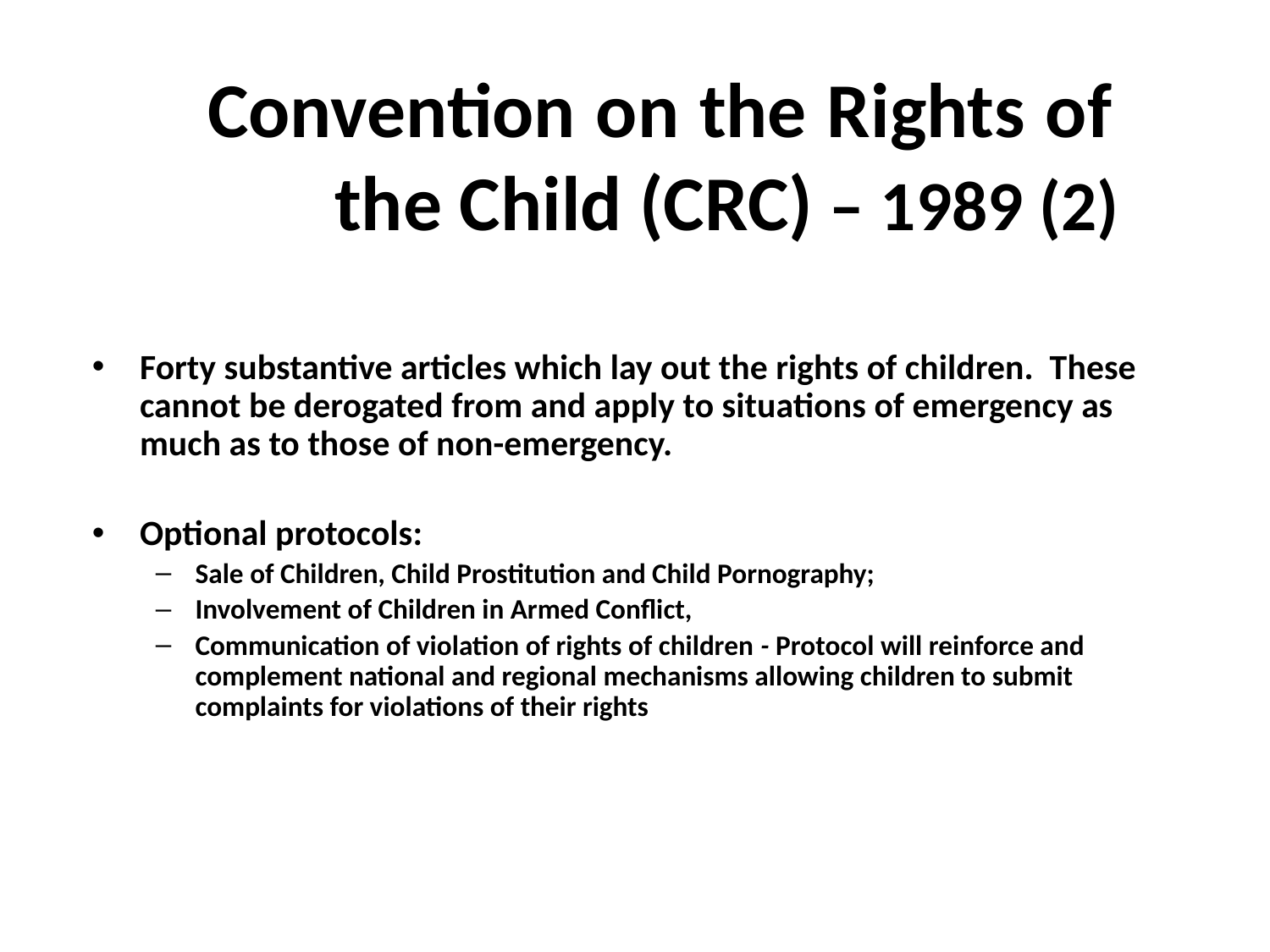

Convention on the Rights of     	the Child (CRC) – 1989 (2)

Forty substantive articles which lay out the rights of children.  These cannot be derogated from and apply to situations of emergency as much as to those of non-emergency.

Optional protocols:
Sale of Children, Child Prostitution and Child Pornography;
Involvement of Children in Armed Conflict,
Communication of violation of rights of children - Protocol will reinforce and complement national and regional mechanisms allowing children to submit complaints for violations of their rights